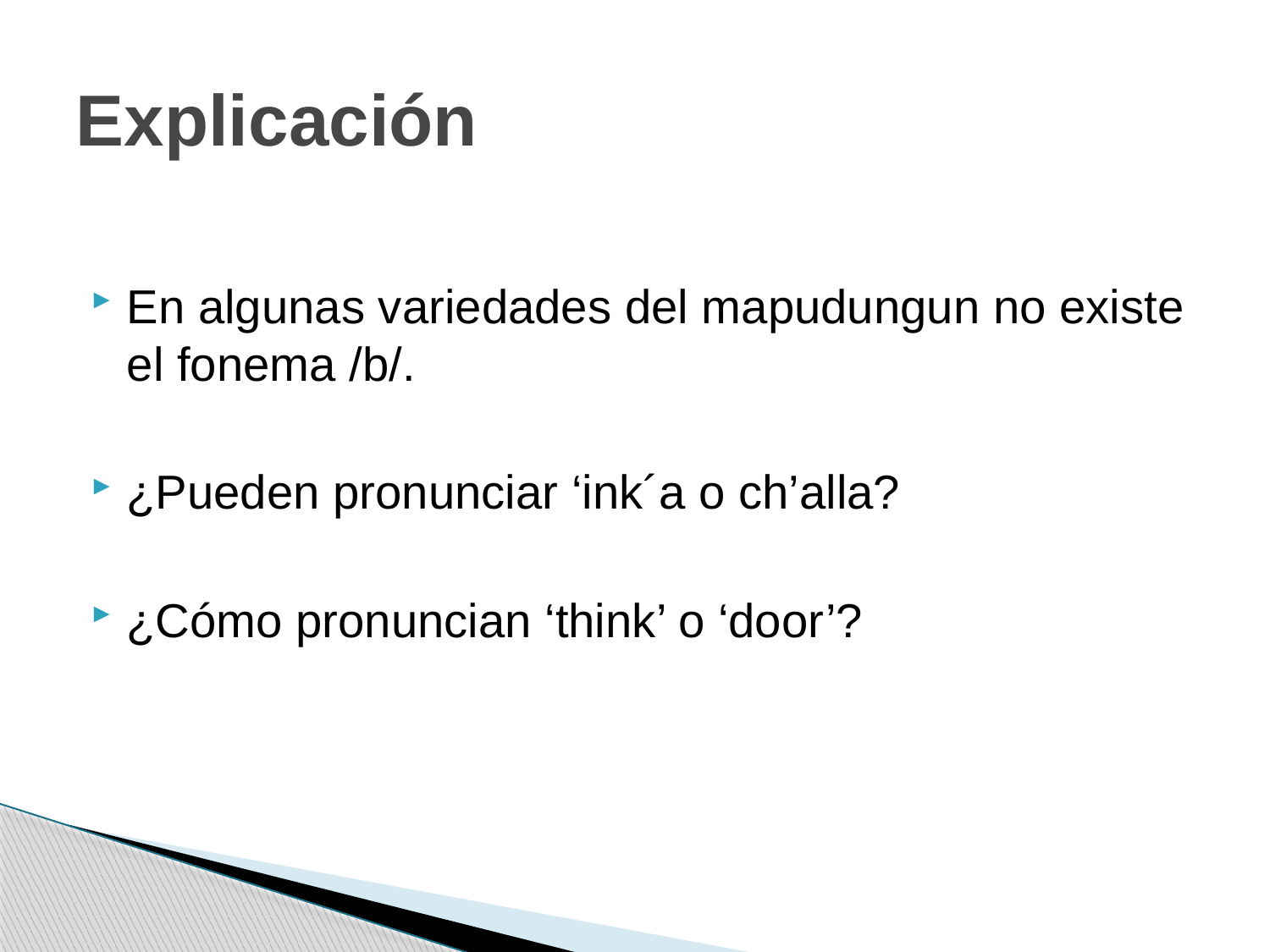

# Explicación

En algunas variedades del mapudungun no existe el fonema /b/.

¿Pueden pronunciar ‘ink´a o ch’alla?

¿Cómo pronuncian ‘think’ o ‘door’?